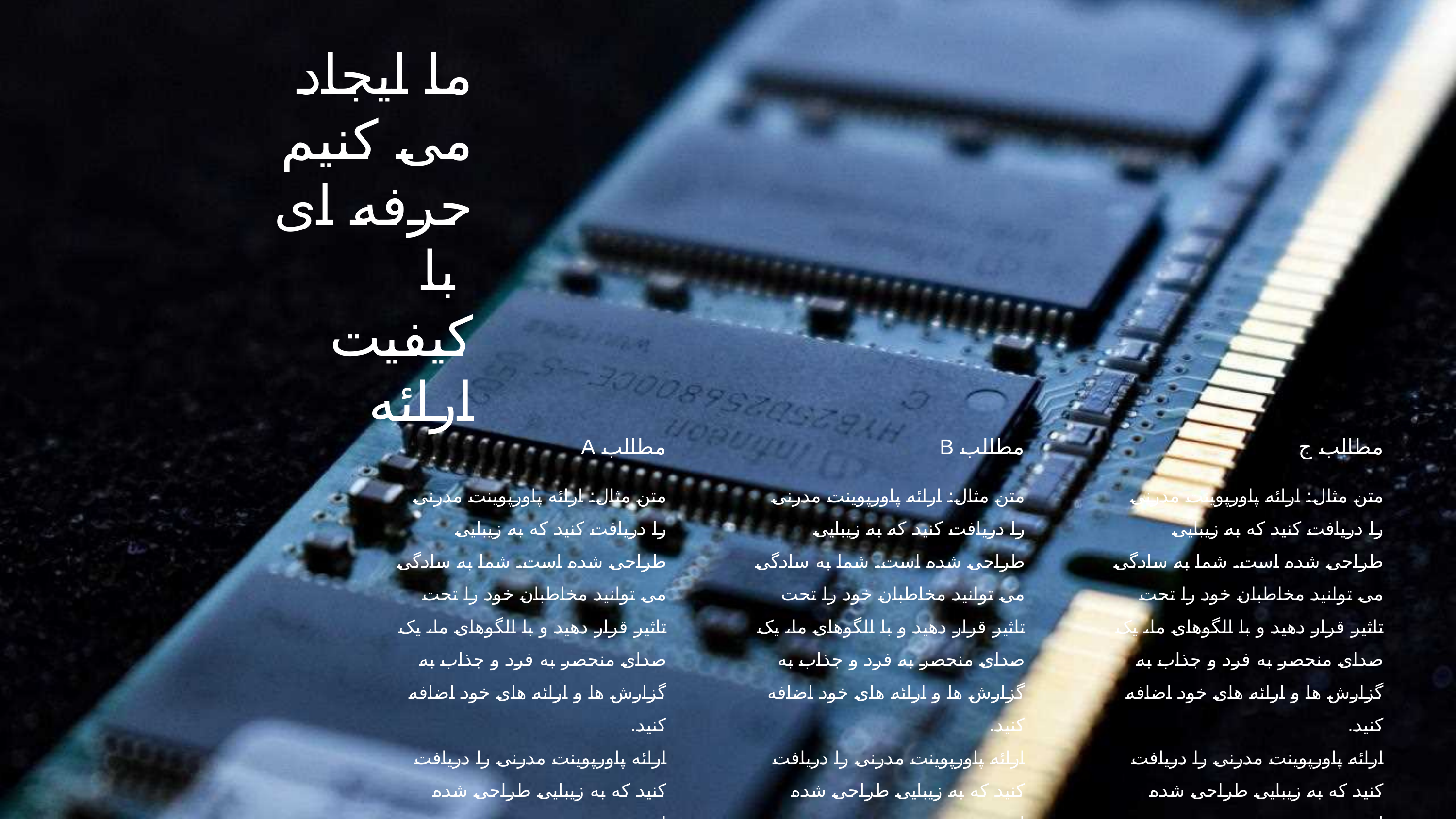

ما ایجاد
می کنیم
حرفه ای
 با
کیفیت
ارائه
مطالب A
مطالب B
مطالب ج
متن مثال: ارائه پاورپوینت مدرنی را دریافت کنید که به زیبایی طراحی شده است. شما به سادگی می توانید مخاطبان خود را تحت تاثیر قرار دهید و با الگوهای ما، یک صدای منحصر به فرد و جذاب به گزارش ها و ارائه های خود اضافه کنید.
ارائه پاورپوینت مدرنی را دریافت کنید که به زیبایی طراحی شده است.
متن مثال: ارائه پاورپوینت مدرنی را دریافت کنید که به زیبایی طراحی شده است. شما به سادگی می توانید مخاطبان خود را تحت تاثیر قرار دهید و با الگوهای ما، یک صدای منحصر به فرد و جذاب به گزارش ها و ارائه های خود اضافه کنید.
ارائه پاورپوینت مدرنی را دریافت کنید که به زیبایی طراحی شده است.
متن مثال: ارائه پاورپوینت مدرنی را دریافت کنید که به زیبایی طراحی شده است. شما به سادگی می توانید مخاطبان خود را تحت تاثیر قرار دهید و با الگوهای ما، یک صدای منحصر به فرد و جذاب به گزارش ها و ارائه های خود اضافه کنید.
ارائه پاورپوینت مدرنی را دریافت کنید که به زیبایی طراحی شده است.